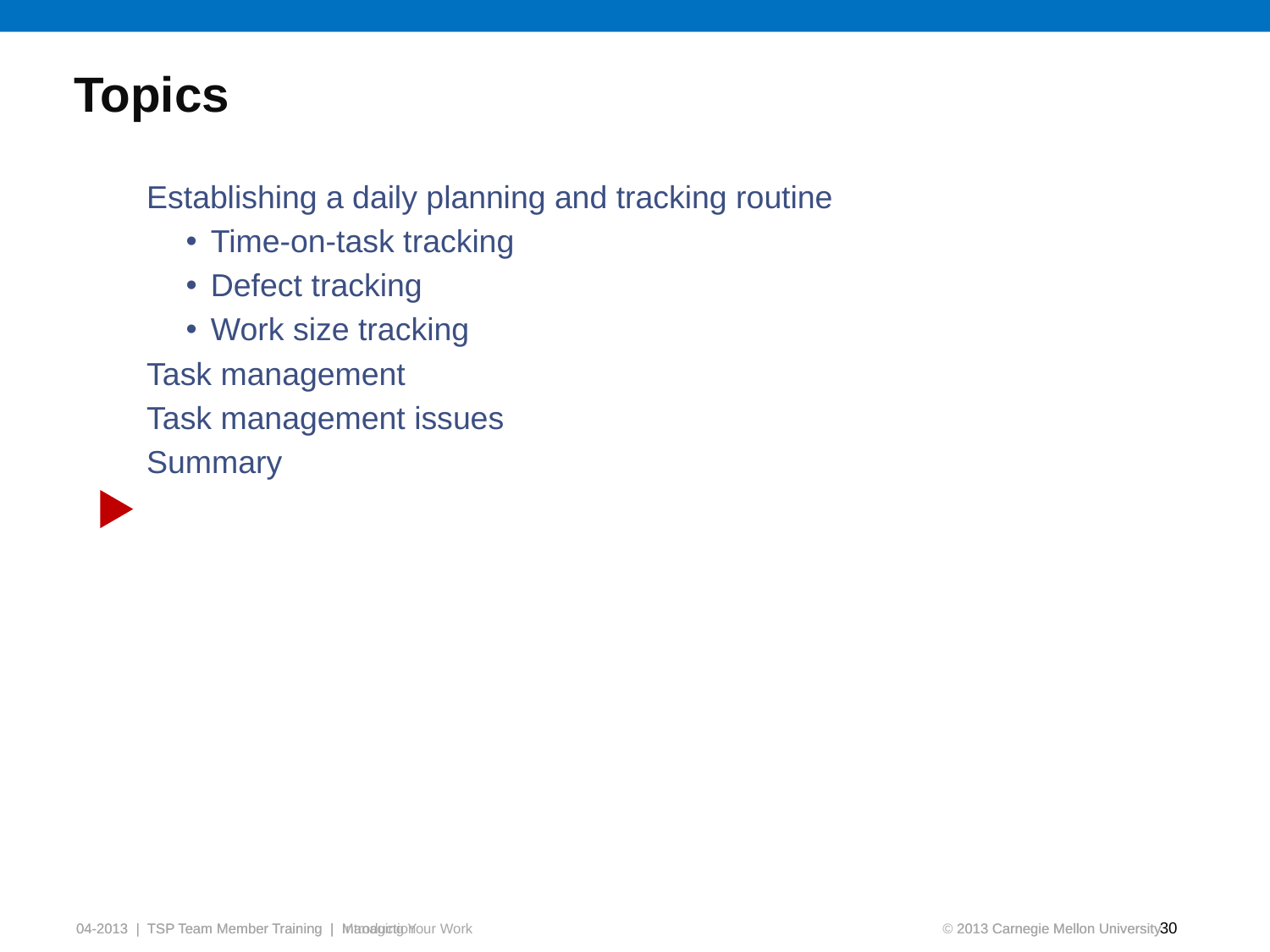

# Topics
Establishing a daily planning and tracking routine
Time-on-task tracking
Defect tracking
Work size tracking
Task management
Task management issues
Summary